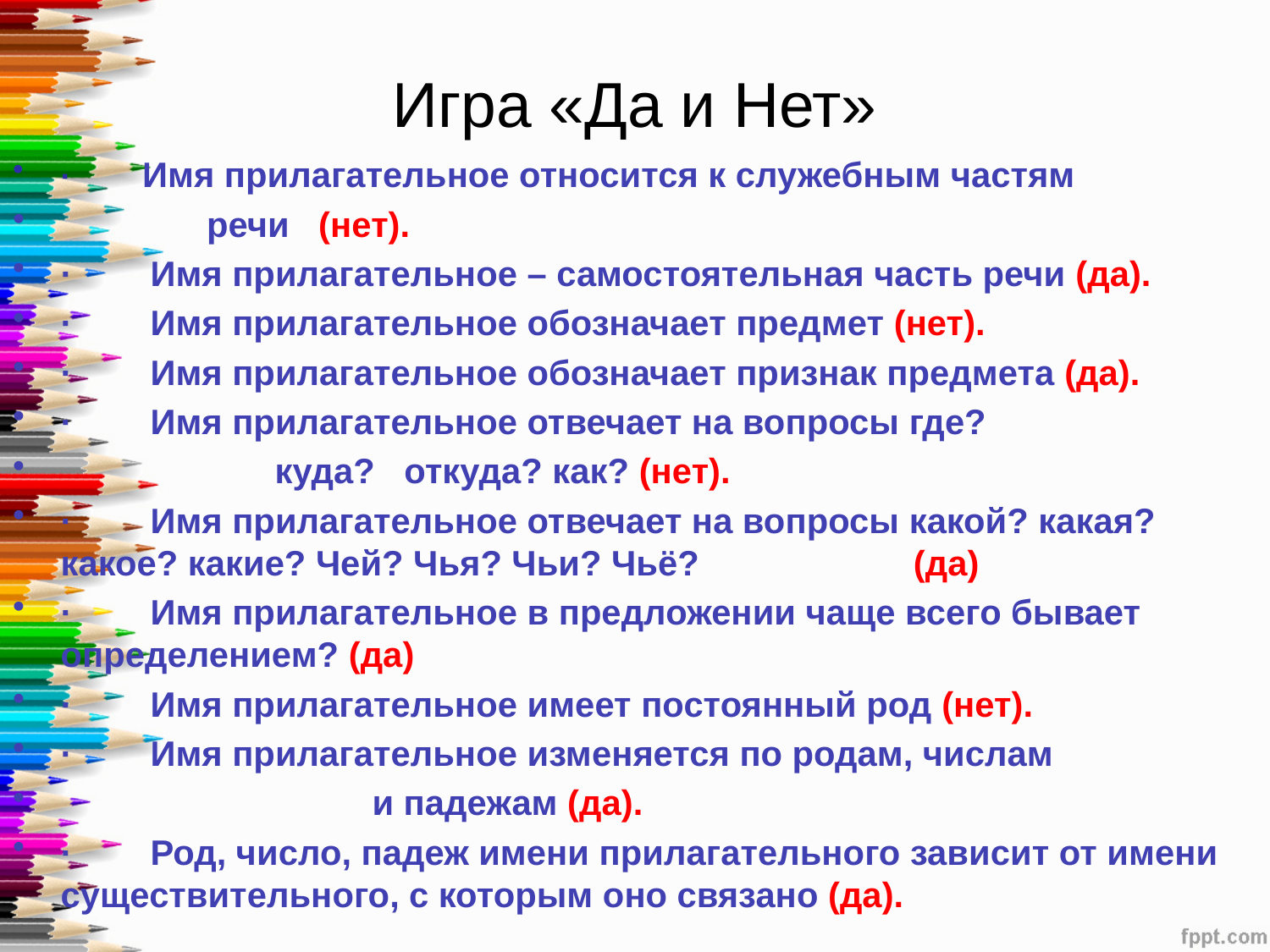

# Игра «Да и Нет»
·        Имя прилагательное относится к служебным частям
               речи   (нет).
·        Имя прилагательное – самостоятельная часть речи (да).
·        Имя прилагательное обозначает предмет (нет).
·        Имя прилагательное обозначает признак предмета (да).
·        Имя прилагательное отвечает на вопросы где?
                      куда?   откуда? как? (нет).
·        Имя прилагательное отвечает на вопросы какой? какая? какое? какие? Чей? Чья? Чьи? Чьё?                      (да)
·        Имя прилагательное в предложении чаще всего бывает определением? (да)
·        Имя прилагательное имеет постоянный род (нет).
·        Имя прилагательное изменяется по родам, числам
                                и падежам (да).
·        Род, число, падеж имени прилагательного зависит от имени существительного, с которым оно связано (да).